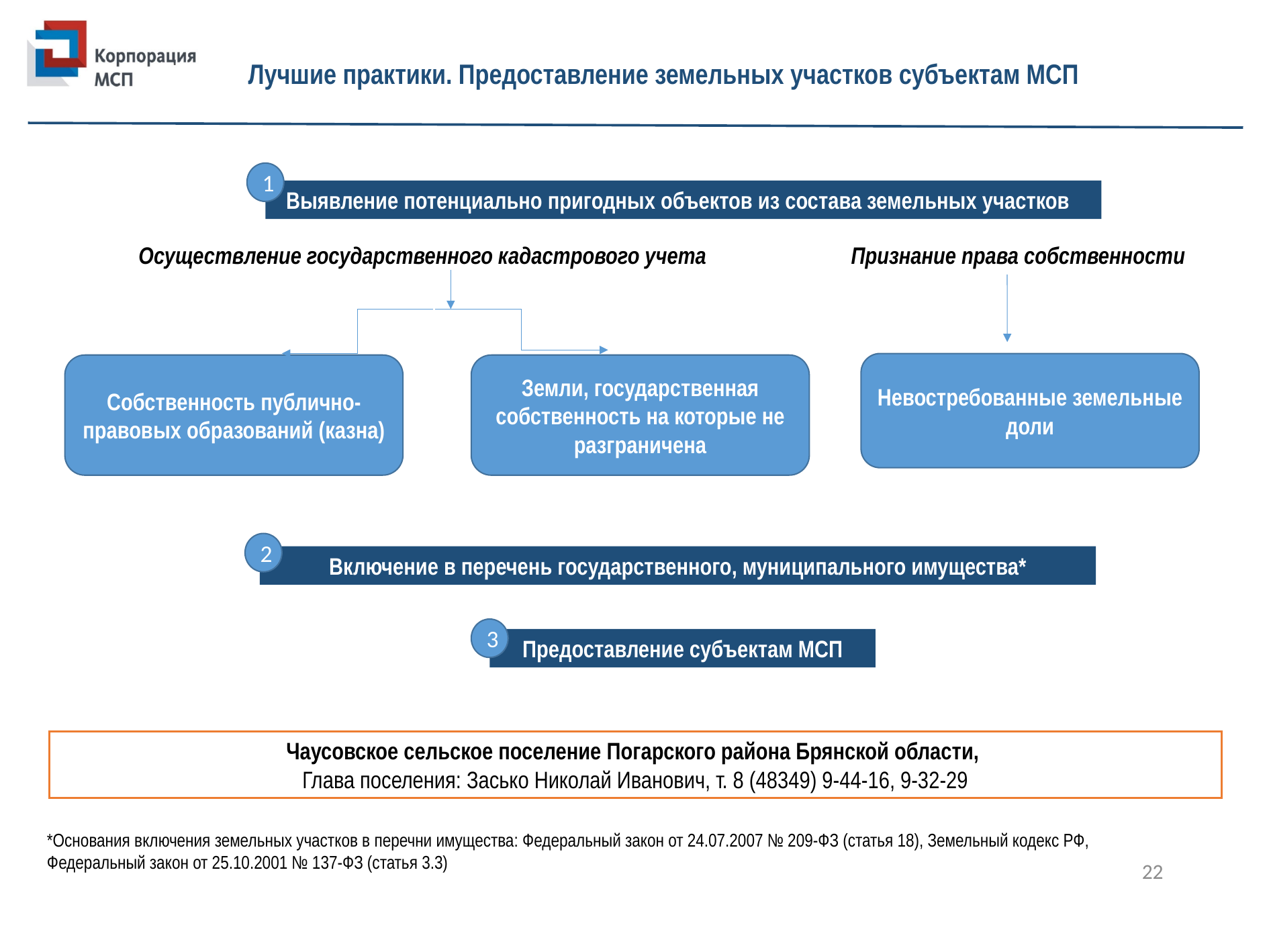

Лучшие практики. Предоставление земельных участков субъектам МСП
1
  Выявление потенциально пригодных объектов из состава земельных участков
Осуществление государственного кадастрового учета
Признание права собственности
Невостребованные земельные доли
Собственность публично-правовых образований (казна)
Земли, государственная собственность на которые не разграничена
2
Включение в перечень государственного, муниципального имущества*
3
Предоставление субъектам МСП
Чаусовское сельское поселение Погарского района Брянской области,
Глава поселения: Засько Николай Иванович, т. 8 (48349) 9-44-16, 9-32-29
*Основания включения земельных участков в перечни имущества: Федеральный закон от 24.07.2007 № 209-ФЗ (статья 18), Земельный кодекс РФ,
Федеральный закон от 25.10.2001 № 137-ФЗ (статья 3.3)
22